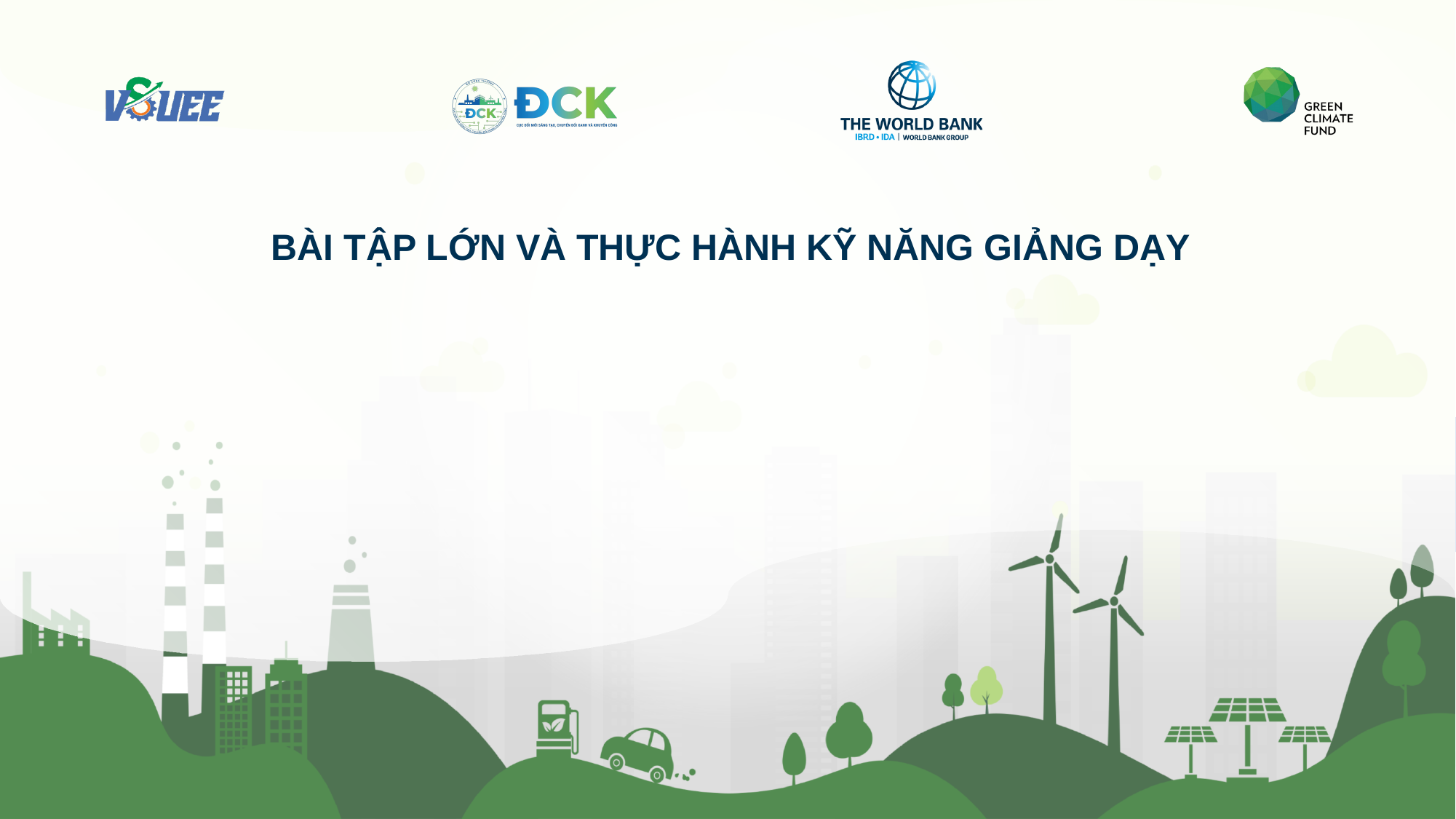

BÀI TẬP LỚN VÀ THỰC HÀNH KỸ NĂNG GIẢNG DẠY